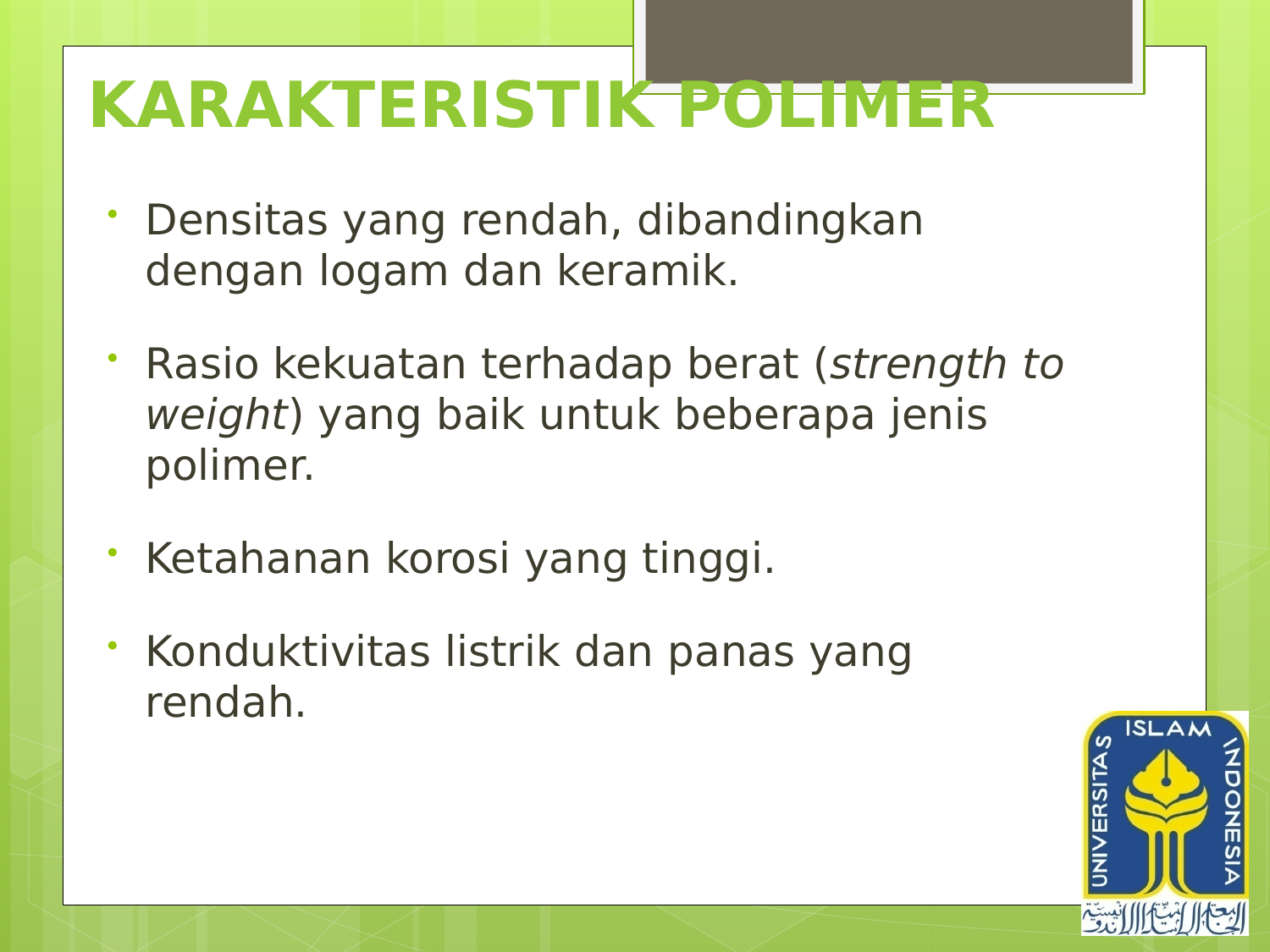

# Karakteristik polimer
Densitas yang rendah, dibandingkan dengan logam dan keramik.

Rasio kekuatan terhadap berat (strength to weight) yang baik untuk beberapa jenis polimer.

Ketahanan korosi yang tinggi.

Konduktivitas listrik dan panas yang rendah.